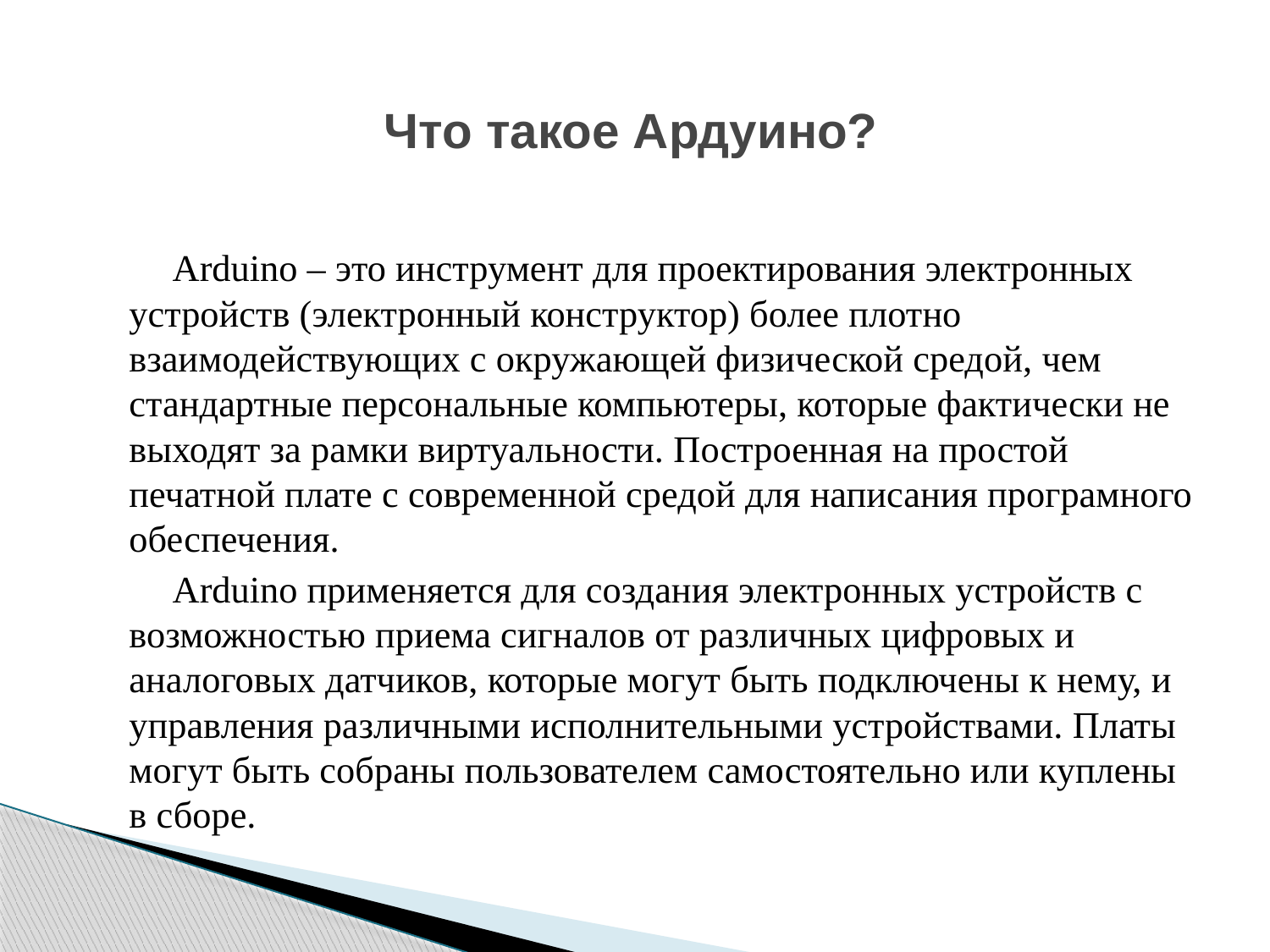

# Что такое Ардуино?
        Arduino – это инструмент для проектирования электронных устройств (электронный конструктор) более плотно взаимодействующих с окружающей физической средой, чем стандартные персональные компьютеры, которые фактически не выходят за рамки виртуальности. Построенная на простой печатной плате с современной средой для написания програмного обеспечения.
        Arduino применяется для создания электронных устройств с возможностью приема сигналов от различных цифровых и аналоговых датчиков, которые могут быть подключены к нему, и управления различными исполнительными устройствами. Платы могут быть собраны пользователем самостоятельно или куплены в сборе.